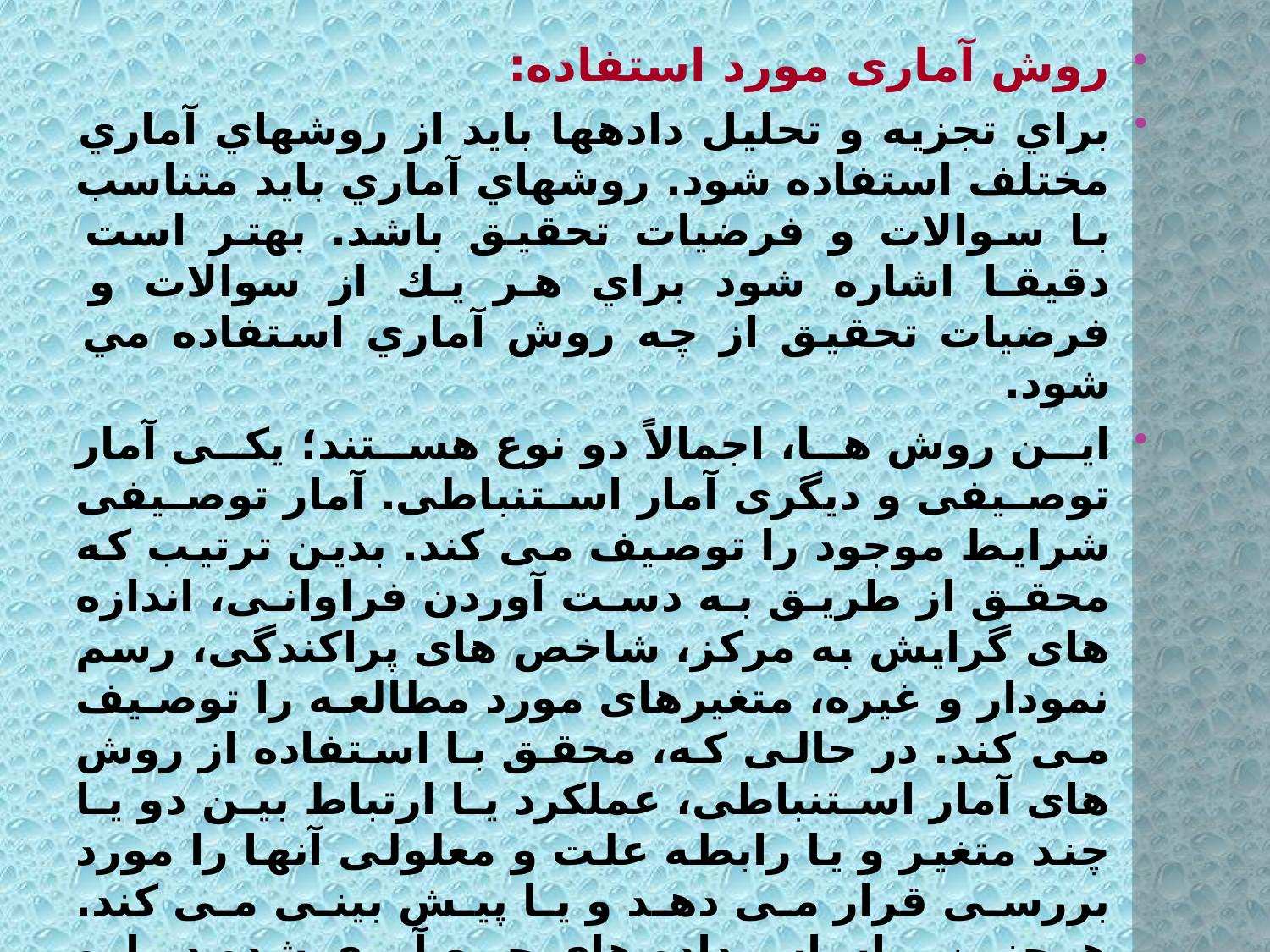

روش آماری مورد استفاده:
براي تجزيه و تحليل داده‏ها بايد از روش‏هاي آماري مختلف استفاده شود. روش‏هاي آماري بايد متناسب با سوالات و فرضيات تحقيق باشد. بهتر است دقيقا اشاره شود براي هر يك از سوالات و فرضيات تحقيق از چه روش آماري استفاده مي شود.
این روش ها، اجمالاً دو نوع هستند؛ یکی آمار توصیفی و دیگری آمار استنباطی. آمار توصیفی شرایط موجود را توصیف می کند. بدین ترتیب که محقق از طریق به دست آوردن فراوانی، اندازه های گرایش به مرکز، شاخص های پراکندگی، رسم نمودار و غیره، متغیرهای مورد مطالعه را توصیف می کند. در حالی که، محقق با استفاده از روش های آمار استنباطی، عملکرد یا ارتباط بین دو یا چند متغیر و یا رابطه علت و معلولی آنها را مورد بررسی قرار می دهد و یا پیش بینی می کند. همچنین براساس داده های جمع آوری شده درباره یک گروه کوچک، استنتاج ها و تعمیم هایی درباره گروه های مشابه و یا بزرگتر را به عمل  آورد